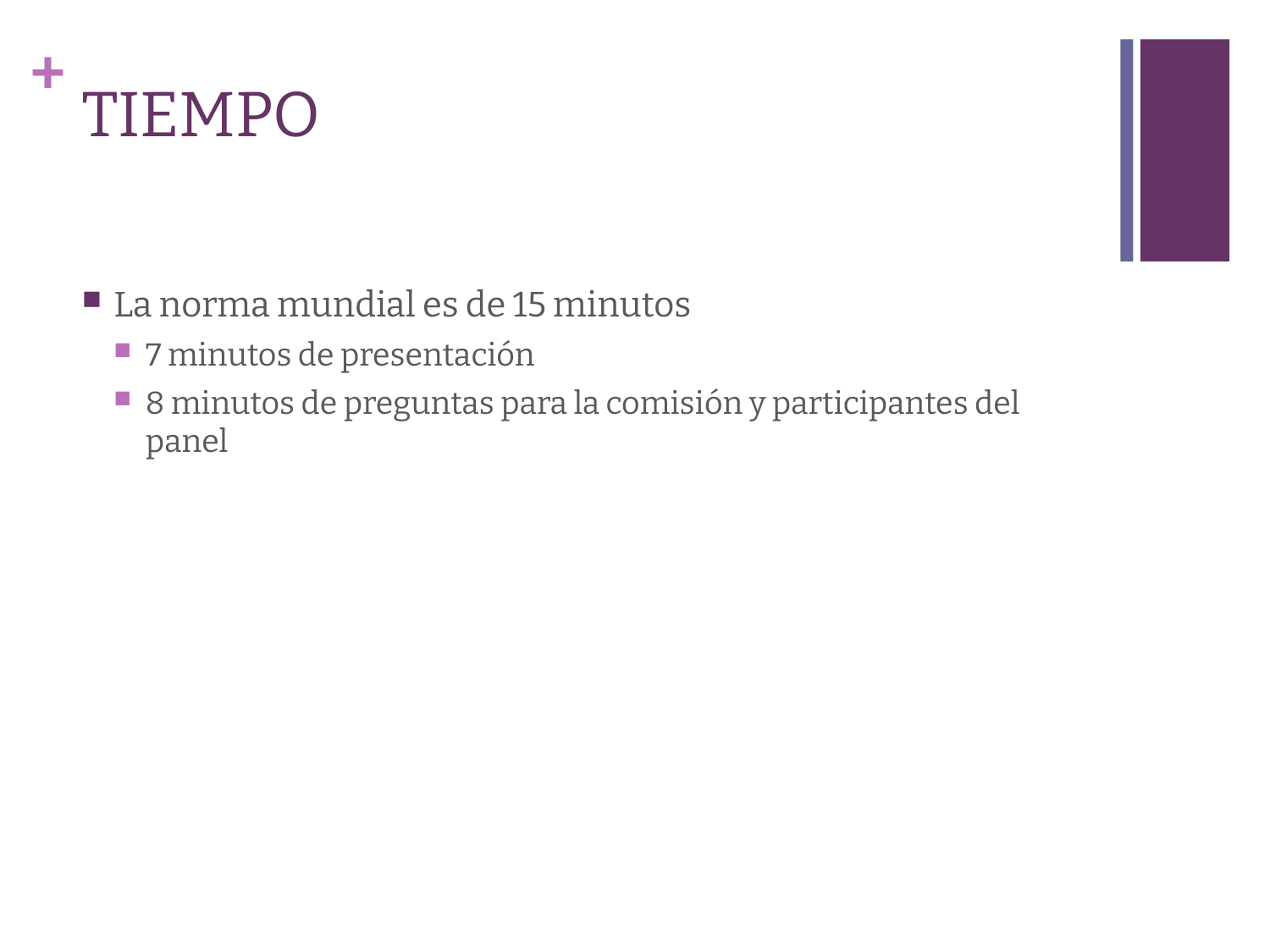

# TIEMPO
La norma mundial es de 15 minutos
7 minutos de presentación
8 minutos de preguntas para la comisión y participantes del panel